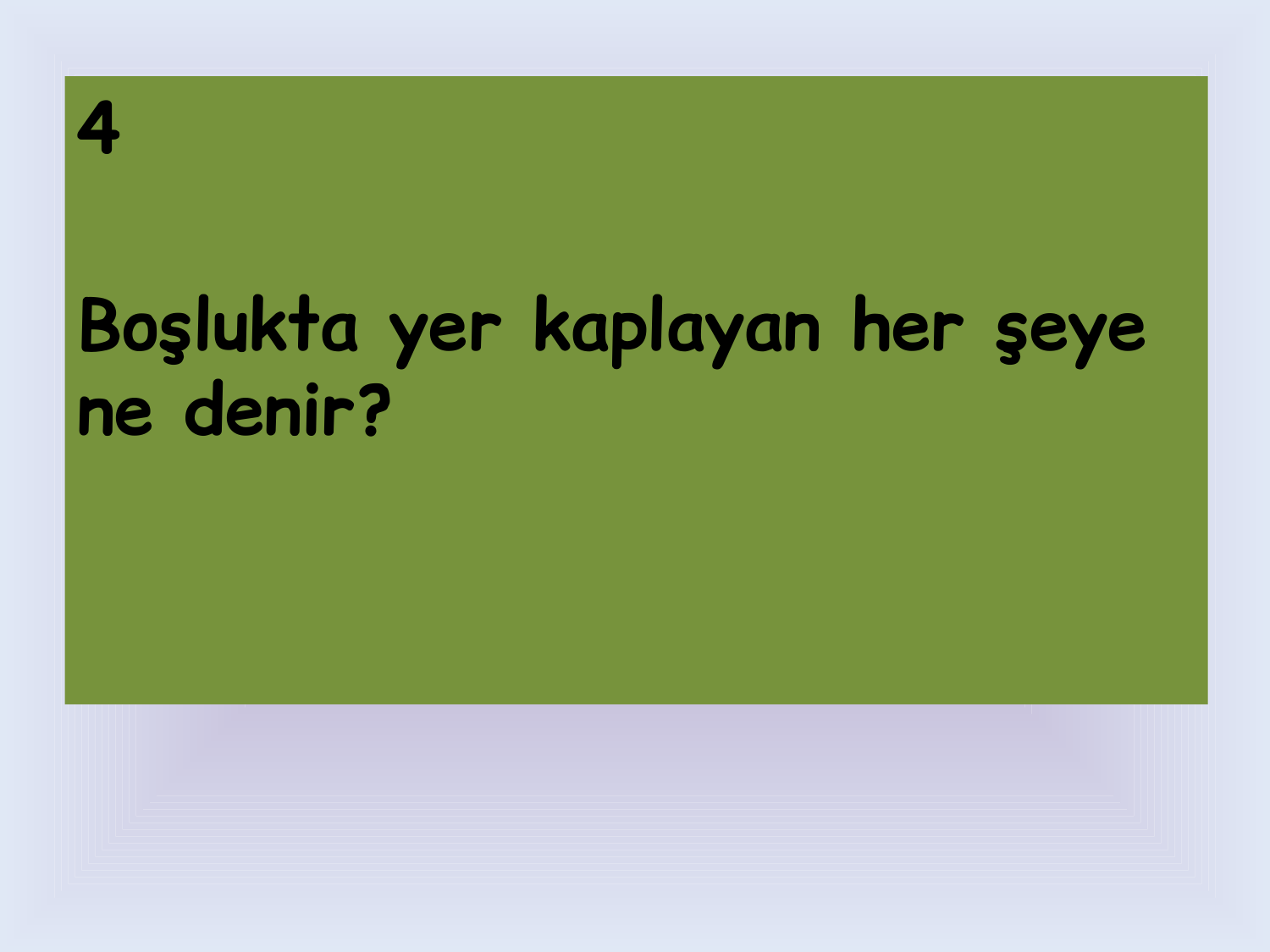

4

Boşlukta yer kaplayan her şeye ne denir?